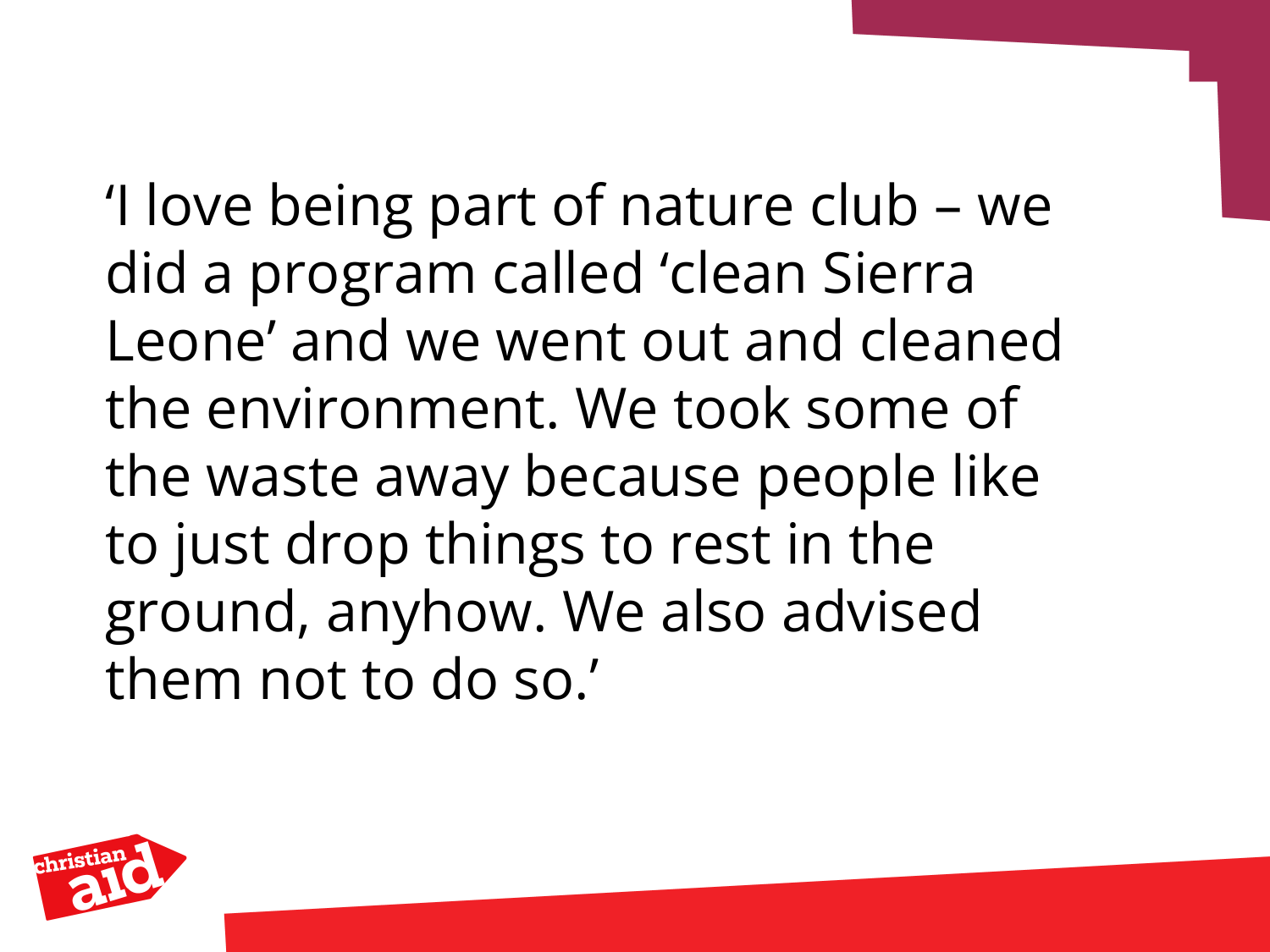

‘I love being part of nature club – we did a program called ‘clean Sierra Leone’ and we went out and cleaned the environment. We took some of the waste away because people like to just drop things to rest in the ground, anyhow. We also advised them not to do so.’